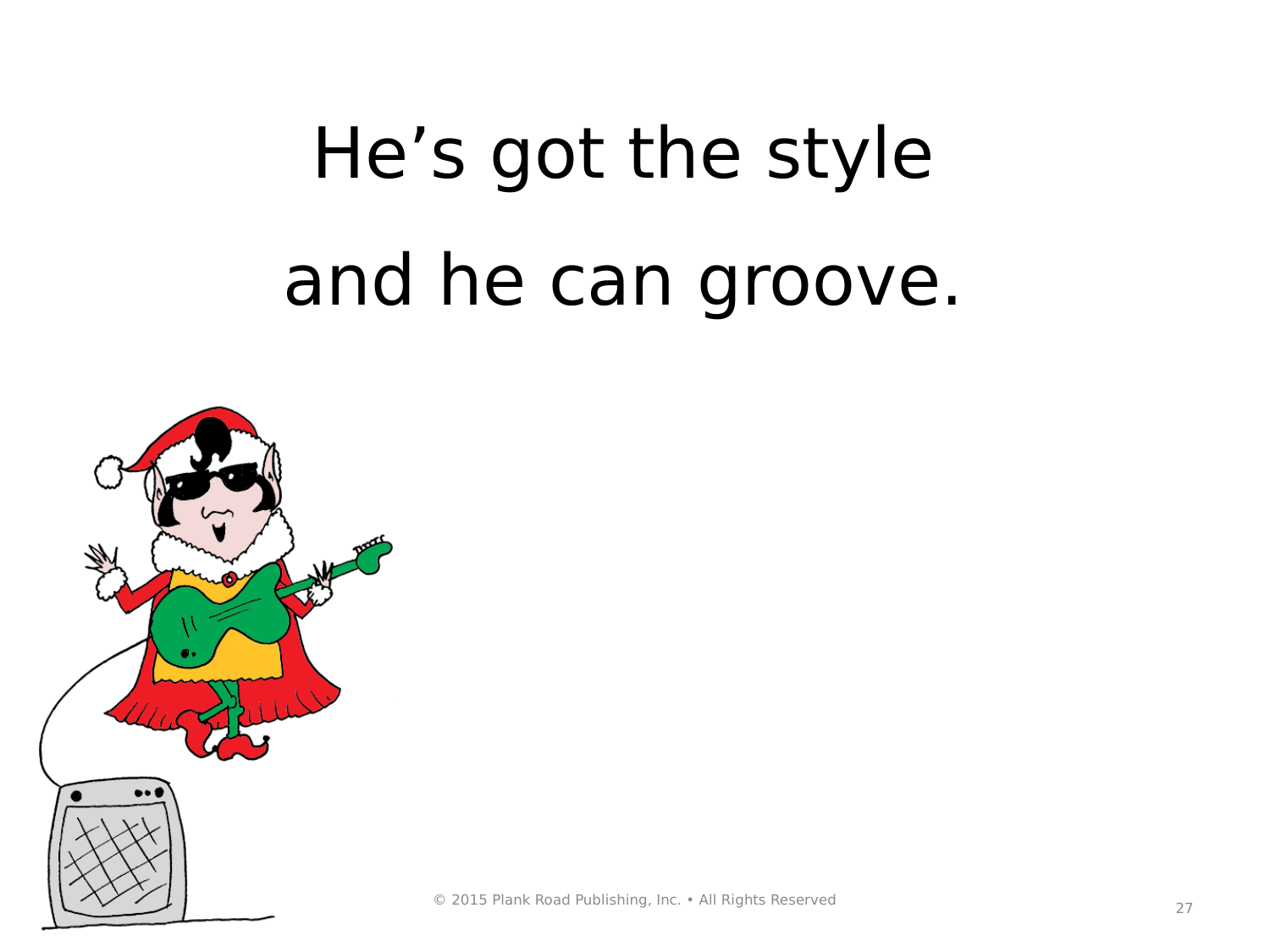

He’s got the style
and he can groove.
27